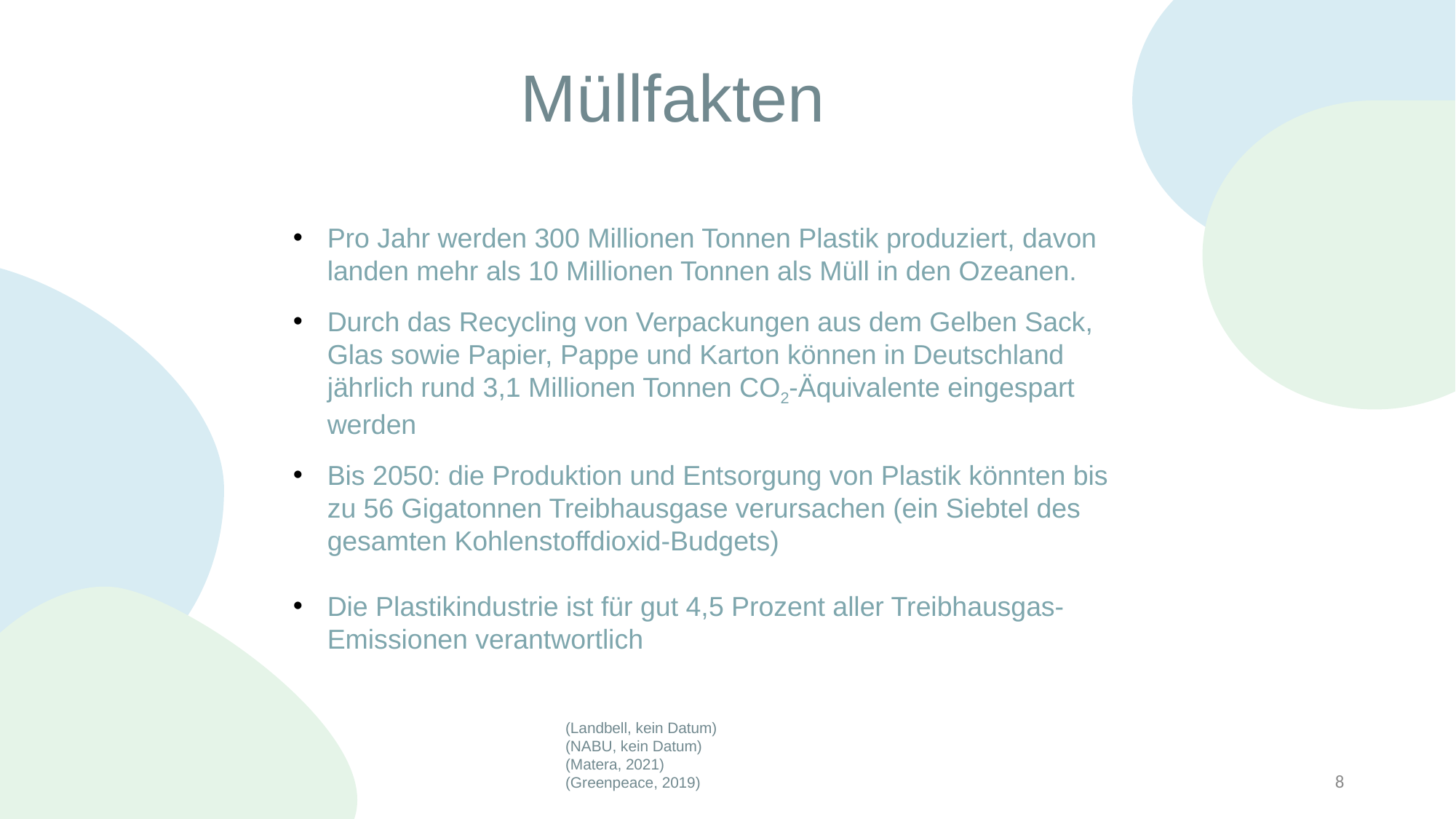

Müllfakten

Pro Jahr werden 300 Millionen Tonnen Plastik produziert, davon landen mehr als 10 Millionen Tonnen als Müll in den Ozeanen.
Durch das Recycling von Verpackungen aus dem Gelben Sack, Glas sowie Papier, Pappe und Karton können in Deutschland jährlich rund 3,1 Millionen Tonnen CO2-Äquivalente eingespart werden
Bis 2050: die Produktion und Entsorgung von Plastik könnten bis
zu 56 Gigatonnen Treibhausgase verursachen (ein Siebtel des
gesamten Kohlenstoffdioxid-Budgets)

Die Plastikindustrie ist für gut 4,5 Prozent aller Treibhausgas-
Emissionen verantwortlich

(Landbell, kein Datum)
(NABU, kein Datum)
(Matera, 2021)
(Greenpeace, 2019)
8